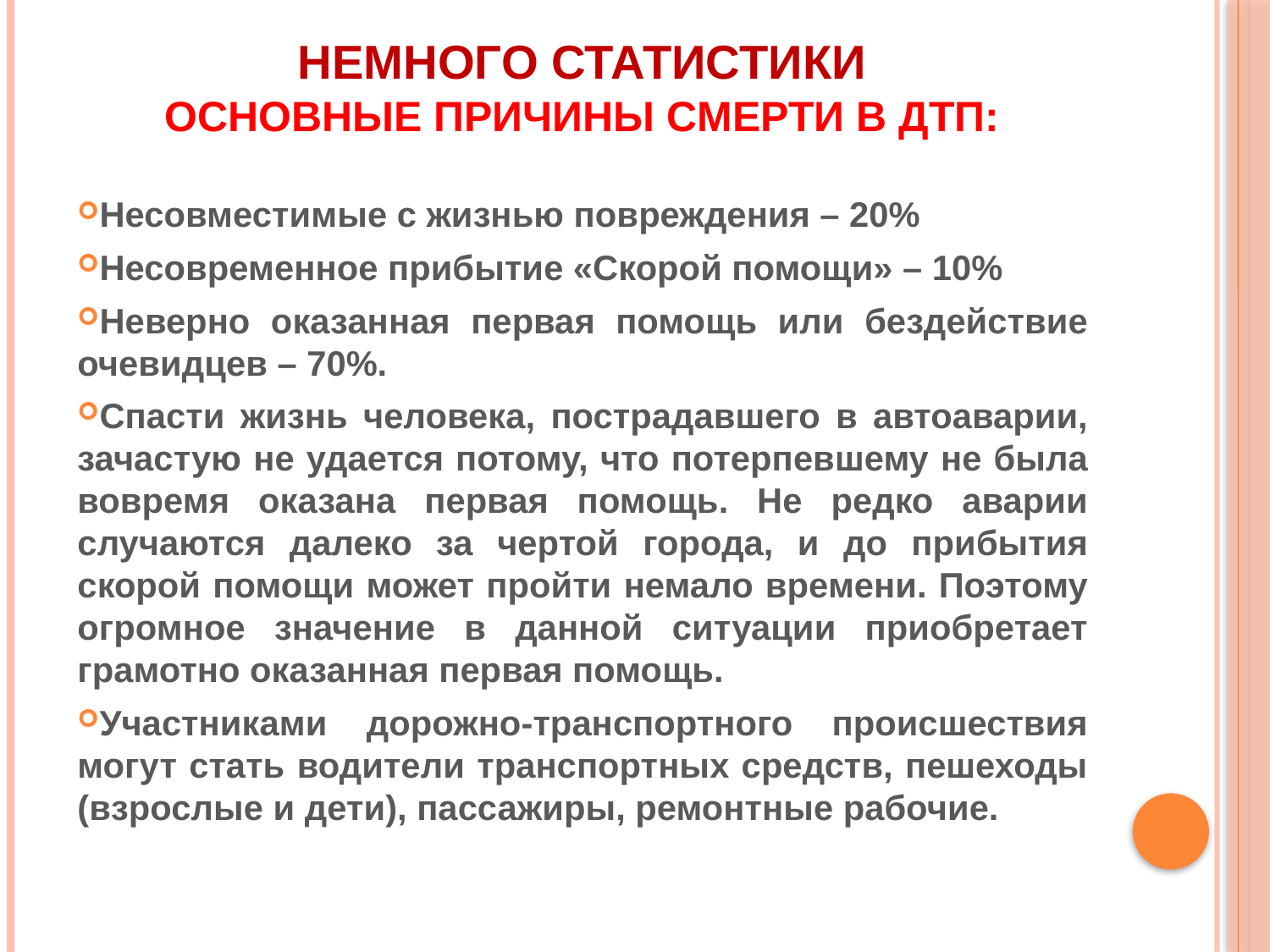

# НЕМНОГО СТАТИСТИКИ Основные причины смерти в ДТП:
Несовместимые с жизнью повреждения – 20%
Несовременное прибытие «Скорой помощи» – 10%
Неверно оказанная первая помощь или бездействие очевидцев – 70%.
Спасти жизнь человека, пострадавшего в автоаварии, зачастую не удается потому, что потерпевшему не была вовремя оказана первая помощь. Не редко аварии случаются далеко за чертой города, и до прибытия скорой помощи может пройти немало времени. Поэтому огромное значение в данной ситуации приобретает грамотно оказанная первая помощь.
Участниками дорожно-транспортного происшествия могут стать водители транспортных средств, пешеходы (взрослые и дети), пассажиры, ремонтные рабочие.